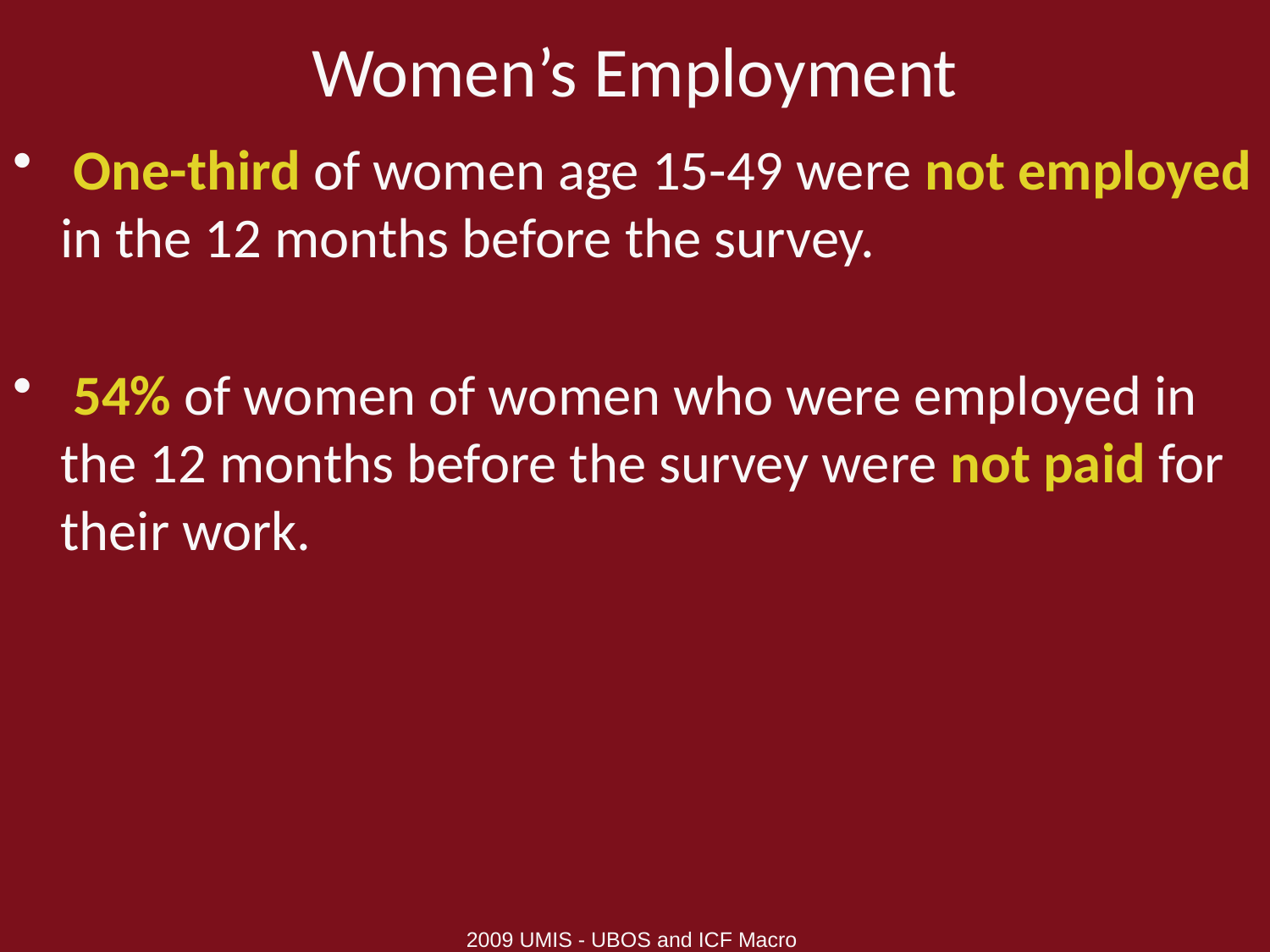

# Women’s Employment
 One-third of women age 15-49 were not employed in the 12 months before the survey.

 54% of women of women who were employed in the 12 months before the survey were not paid for their work.
2009 UMIS - UBOS and ICF Macro